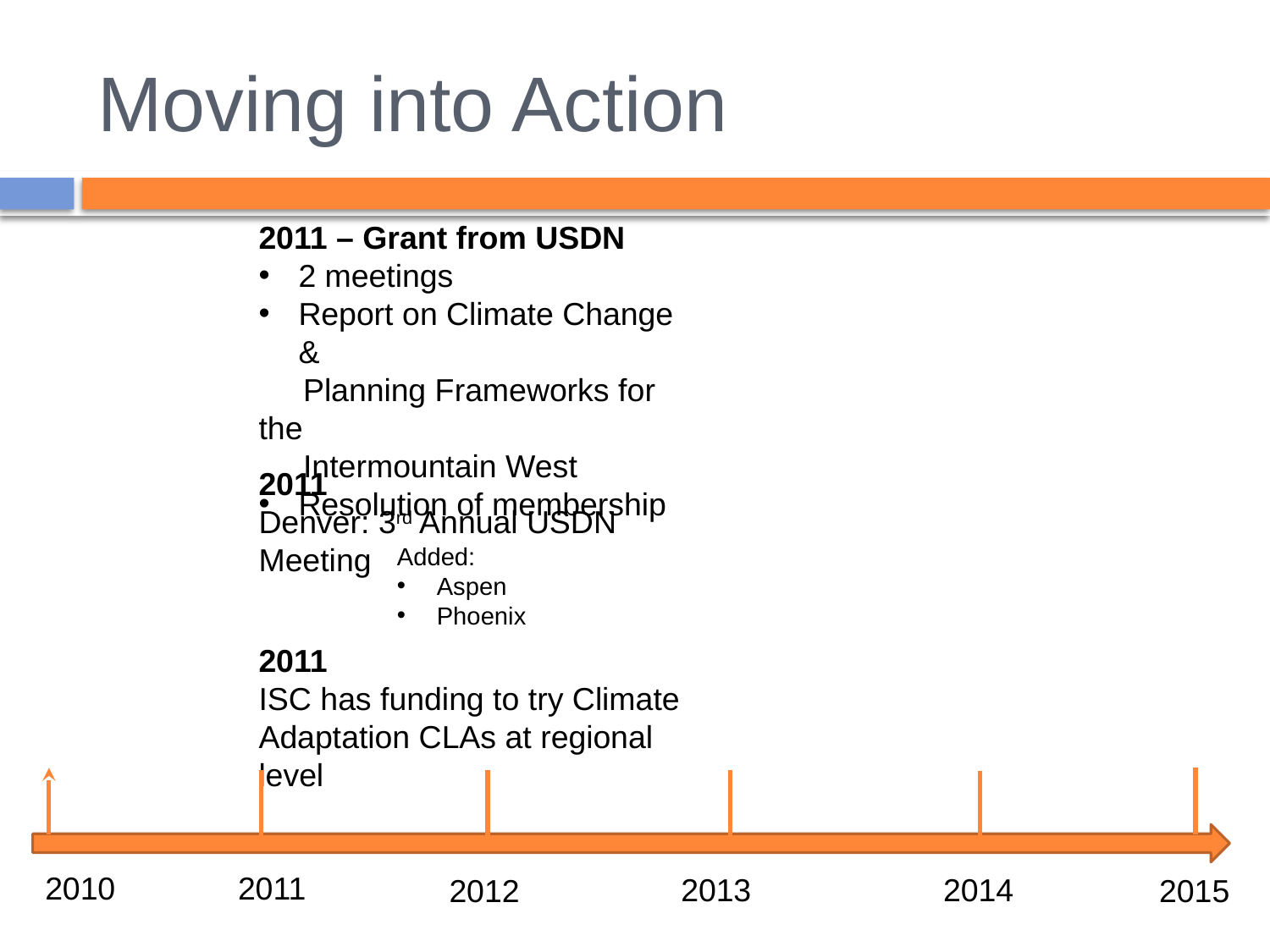

# Moving into Action
2011 – Grant from USDN
2 meetings
Report on Climate Change &
     Planning Frameworks for the
     Intermountain West
Resolution of membership
2011
Denver: 3rd Annual USDN Meeting
Added:
Aspen
Phoenix
2011
ISC has funding to try Climate Adaptation CLAs at regional level

2010
2011
2013
2014
2012
2015